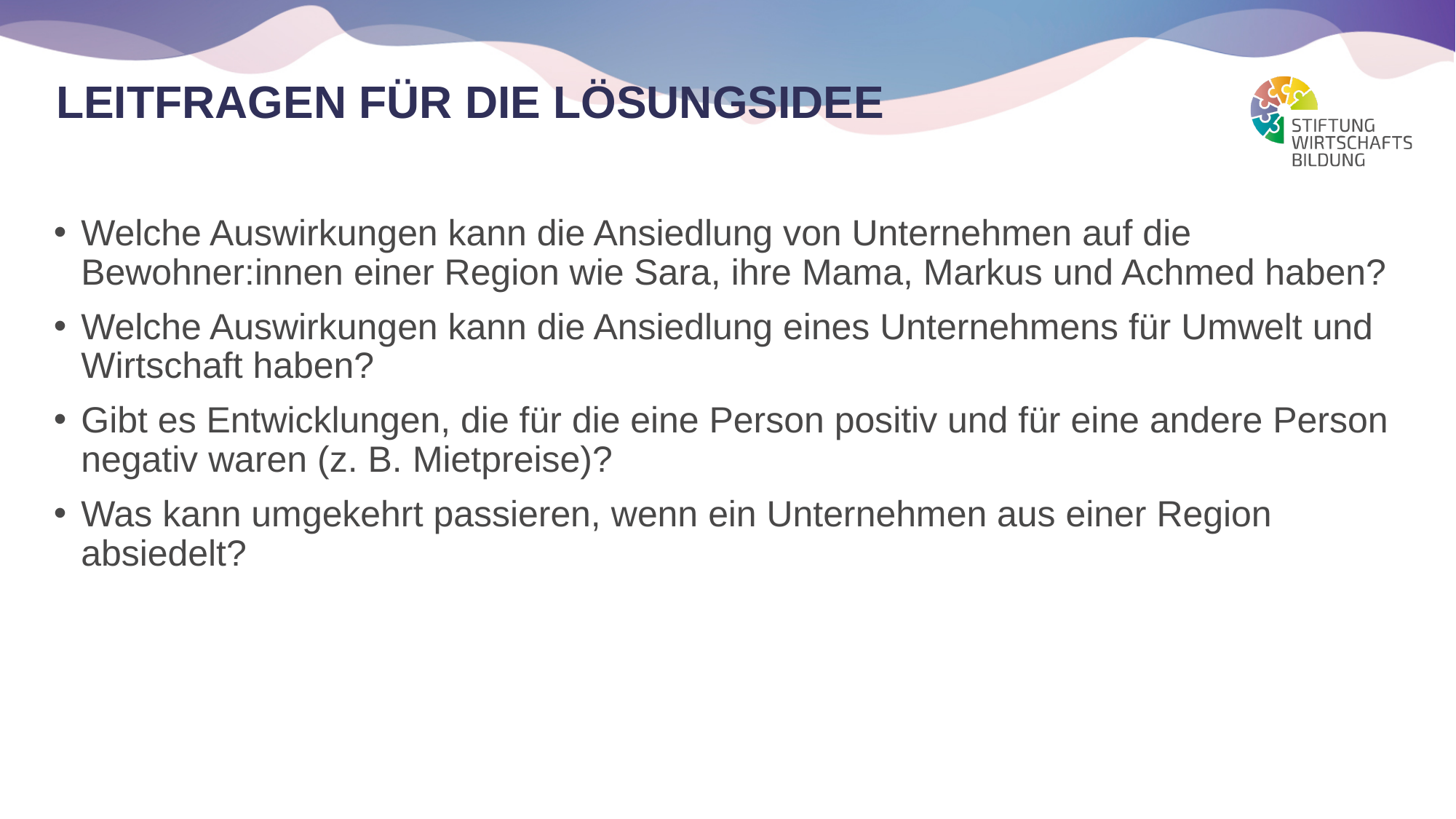

# Leitfragen für die Lösungsidee
Welche Auswirkungen kann die Ansiedlung von Unternehmen auf die Bewohner:innen einer Region wie Sara, ihre Mama, Markus und Achmed haben?
Welche Auswirkungen kann die Ansiedlung eines Unternehmens für Umwelt und Wirtschaft haben?
Gibt es Entwicklungen, die für die eine Person positiv und für eine andere Person negativ waren (z. B. Mietpreise)?
Was kann umgekehrt passieren, wenn ein Unternehmen aus einer Region absiedelt?